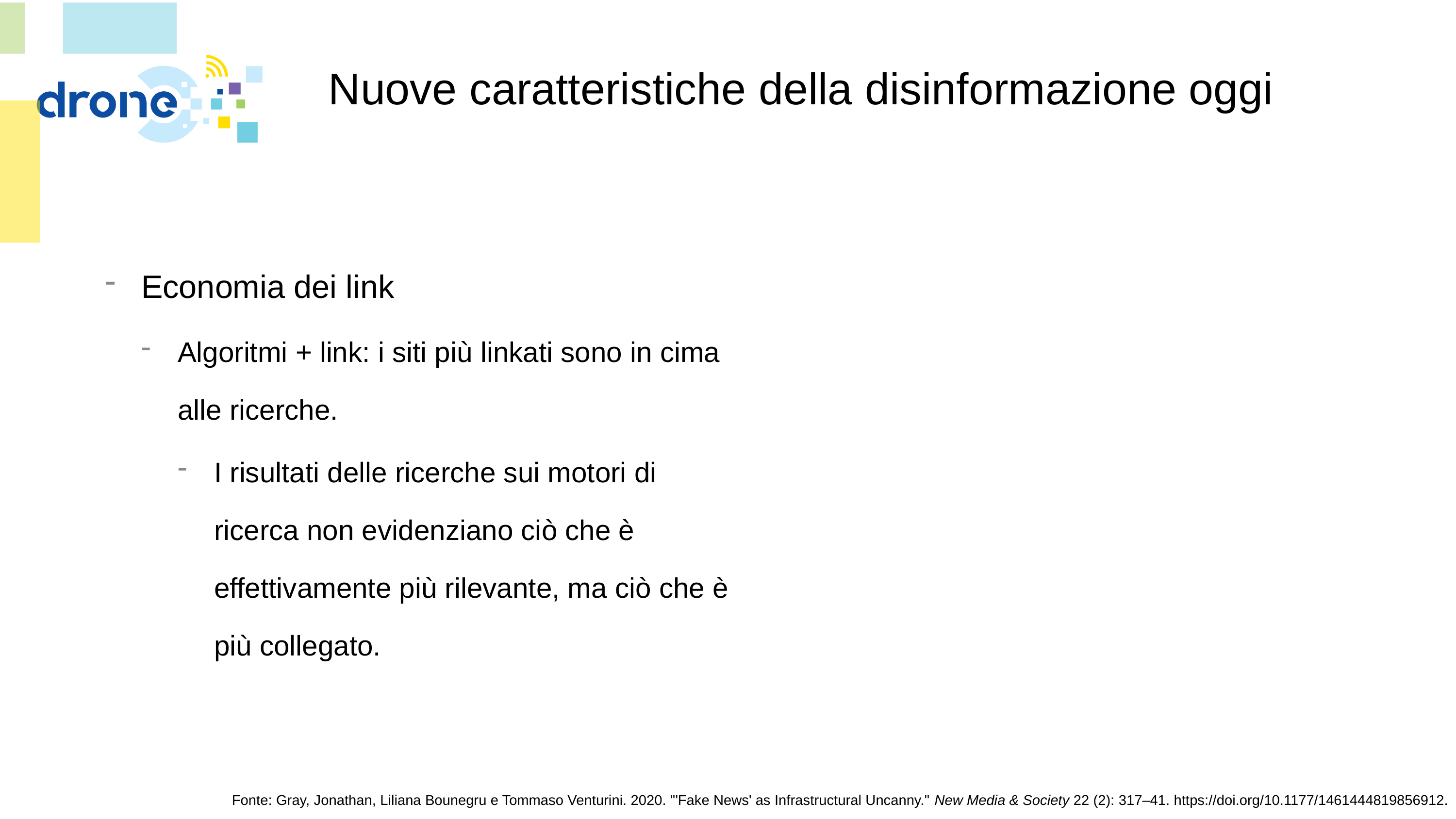

# Nuove caratteristiche della disinformazione oggi

Economia dei link
Algoritmi + link: i siti più linkati sono in cima alle ricerche.
I risultati delle ricerche sui motori di ricerca non evidenziano ciò che è effettivamente più rilevante, ma ciò che è più collegato.
Fonte: Gray, Jonathan, Liliana Bounegru e Tommaso Venturini. 2020. "'Fake News' as Infrastructural Uncanny." New Media & Society 22 (2): 317–41. https://doi.org/10.1177/1461444819856912.